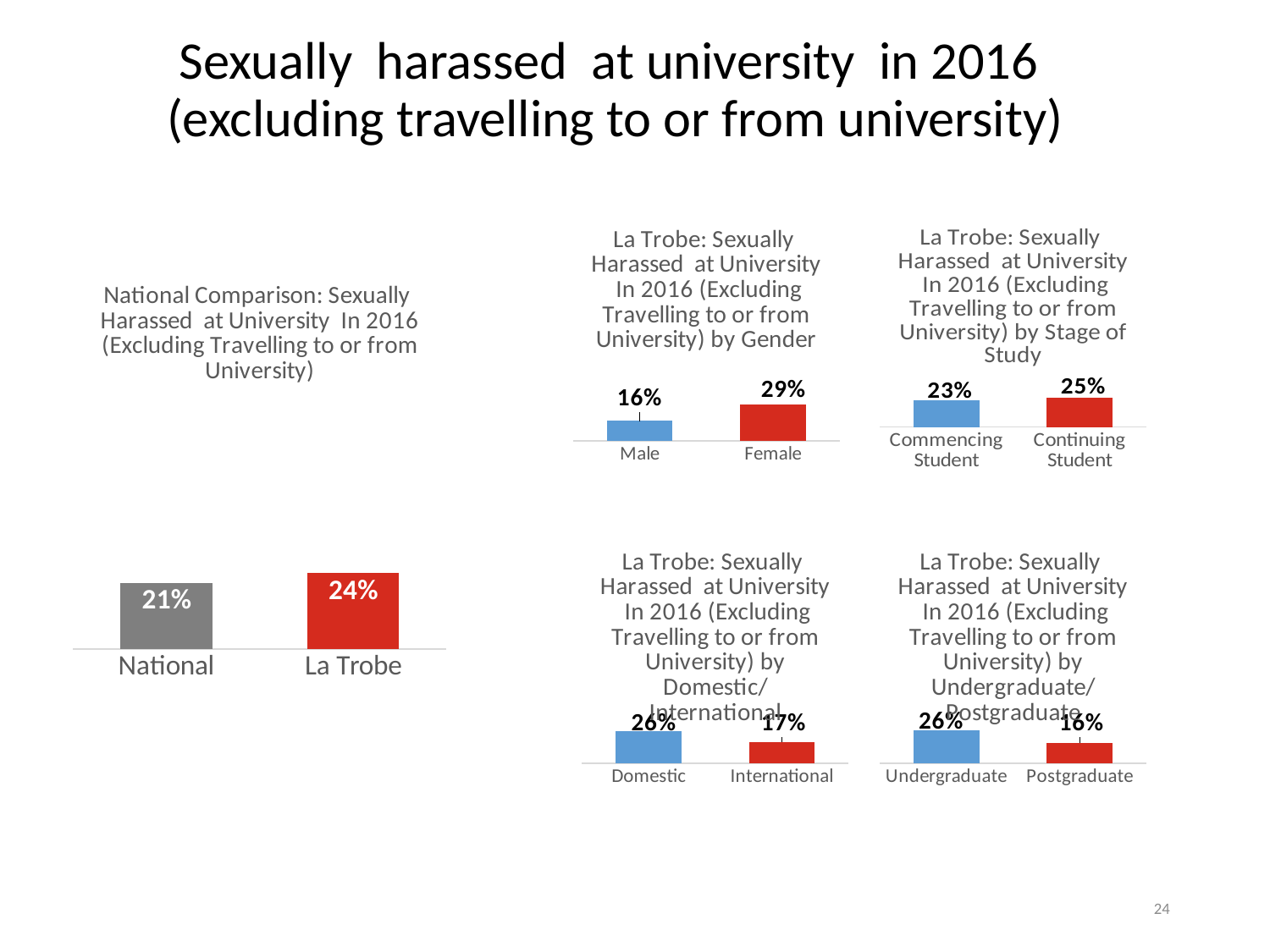

# Sexually  harassed  at university  in 2016 (excluding travelling to or from university)

### Chart:

| Category |  |
|---|---|
| Male | 0.16 |
| Female | 0.29 |

### Chart:

| Category |  |
|---|---|
| Commencing Student | 0.23 |
| Continuing Student | 0.25 |

### Chart:

| Category |  |
|---|---|
| National | 0.21 |
| La Trobe | 0.24 |

### Chart:

| Category |  |
|---|---|
| Domestic | 0.26 |
| International | 0.17 |

### Chart:

| Category |  |
|---|---|
| Undergraduate | 0.26 |
| Postgraduate | 0.16 |
24